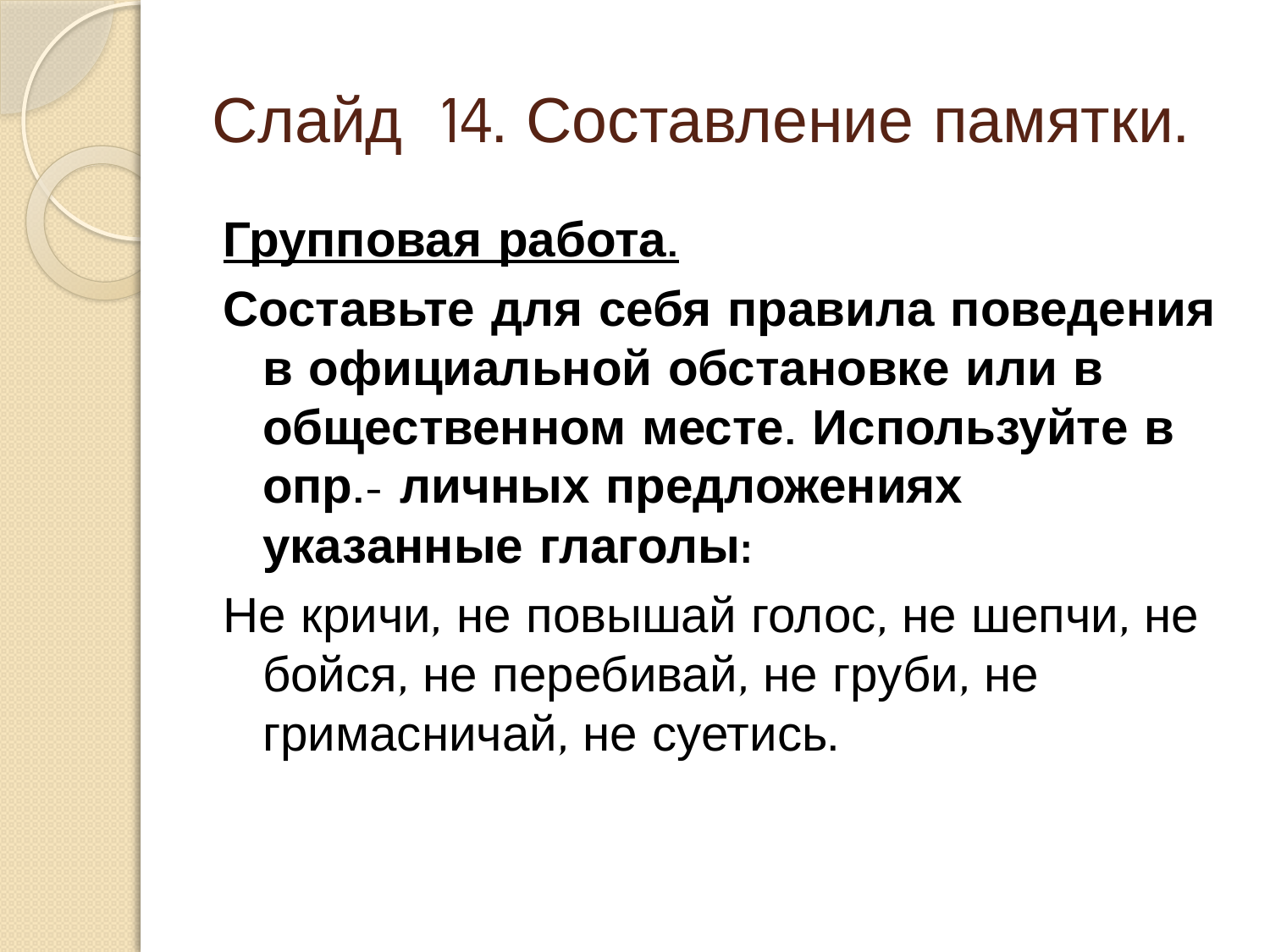

# Слайд  14. Составление памятки.
Групповая работа.
Составьте для себя правила поведения в официальной обстановке или в общественном месте. Используйте в опр.- личных предложениях указанные глаголы:
Не кричи, не повышай голос, не шепчи, не бойся, не перебивай, не груби, не гримасничай, не суетись.